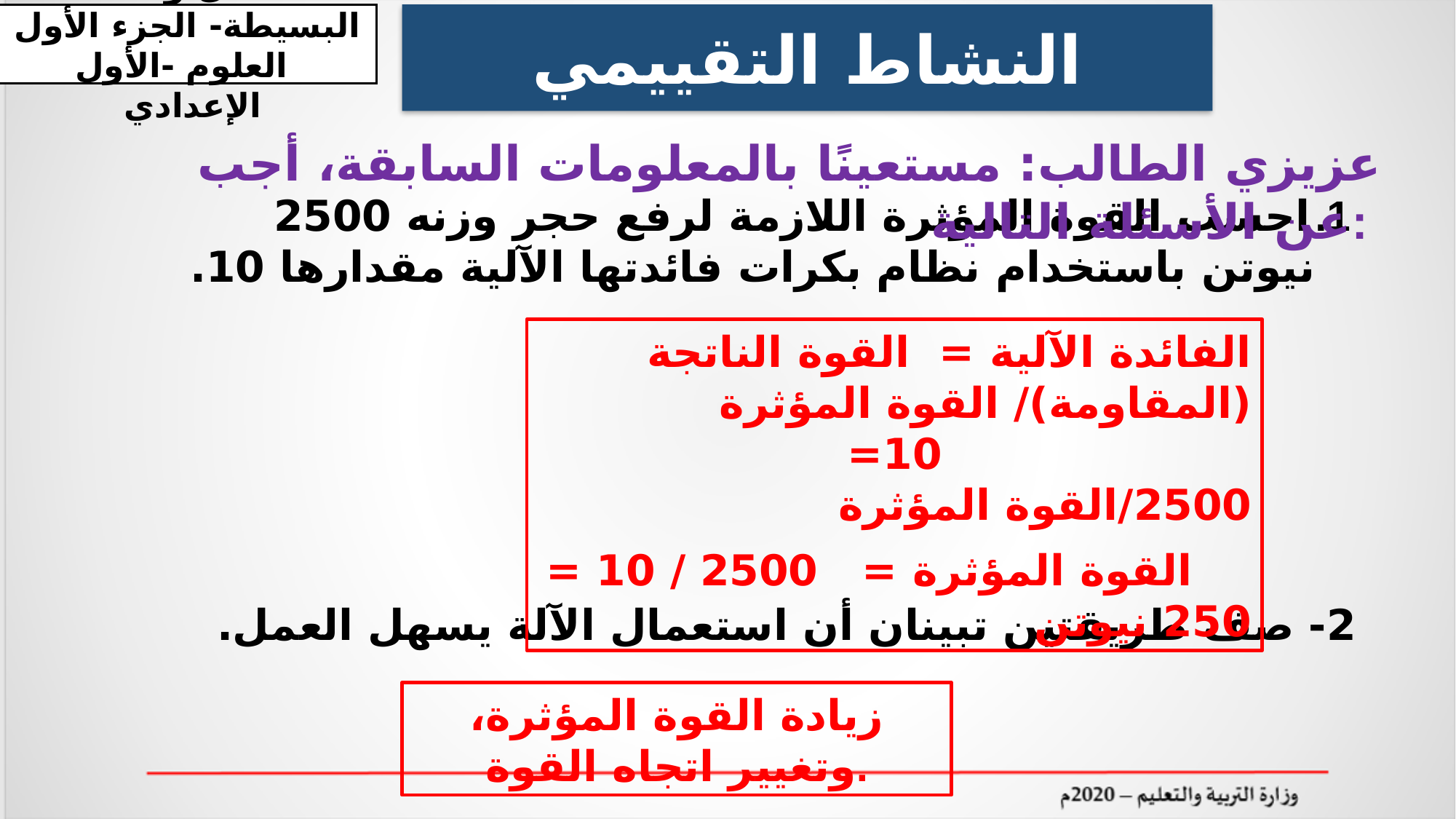

النشاط التقييمي
الشغل والآلات البسيطة- الجزء الأول
 العلوم -الأول الإعدادي
عزيزي الطالب: مستعينًا بالمعلومات السابقة، أجب عن الأسئلة التالية:
احسب القوة المؤثرة اللازمة لرفع حجر وزنه 2500 نيوتن باستخدام نظام بكرات فائدتها الآلية مقدارها 10.

2- صف طريقتين تبينان أن استعمال الآلة يسهل العمل.
الفائدة الآلية =  القوة الناتجة (المقاومة)/ القوة المؤثرة
                     10=      2500/القوة المؤثرة

    القوة المؤثرة =   2500 / 10 = 250 نيوتن
زيادة القوة المؤثرة، وتغيير اتجاه القوة.